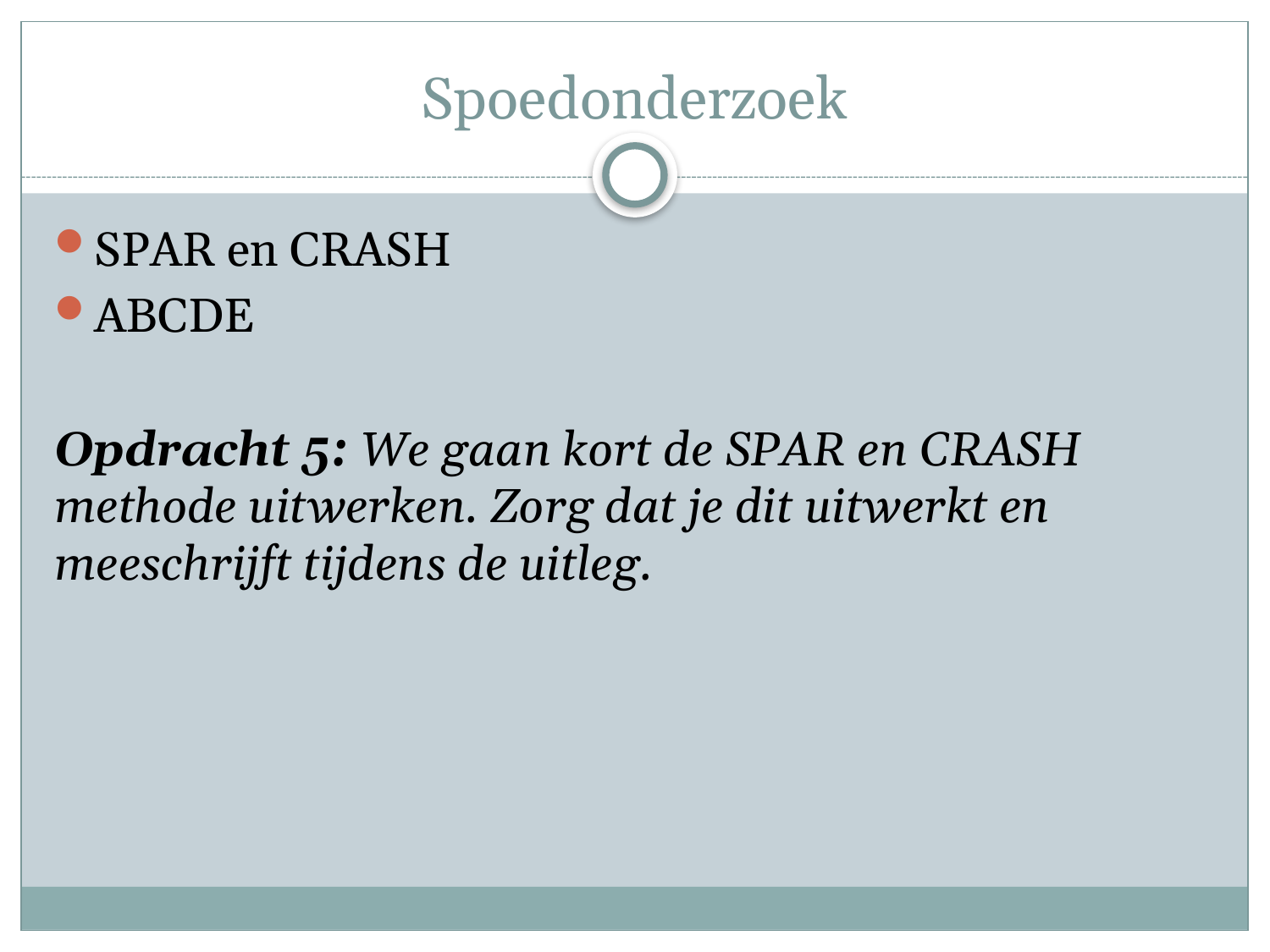

# Spoedonderzoek
SPAR en CRASH
ABCDE

Opdracht 5: We gaan kort de SPAR en CRASH methode uitwerken. Zorg dat je dit uitwerkt en meeschrijft tijdens de uitleg.